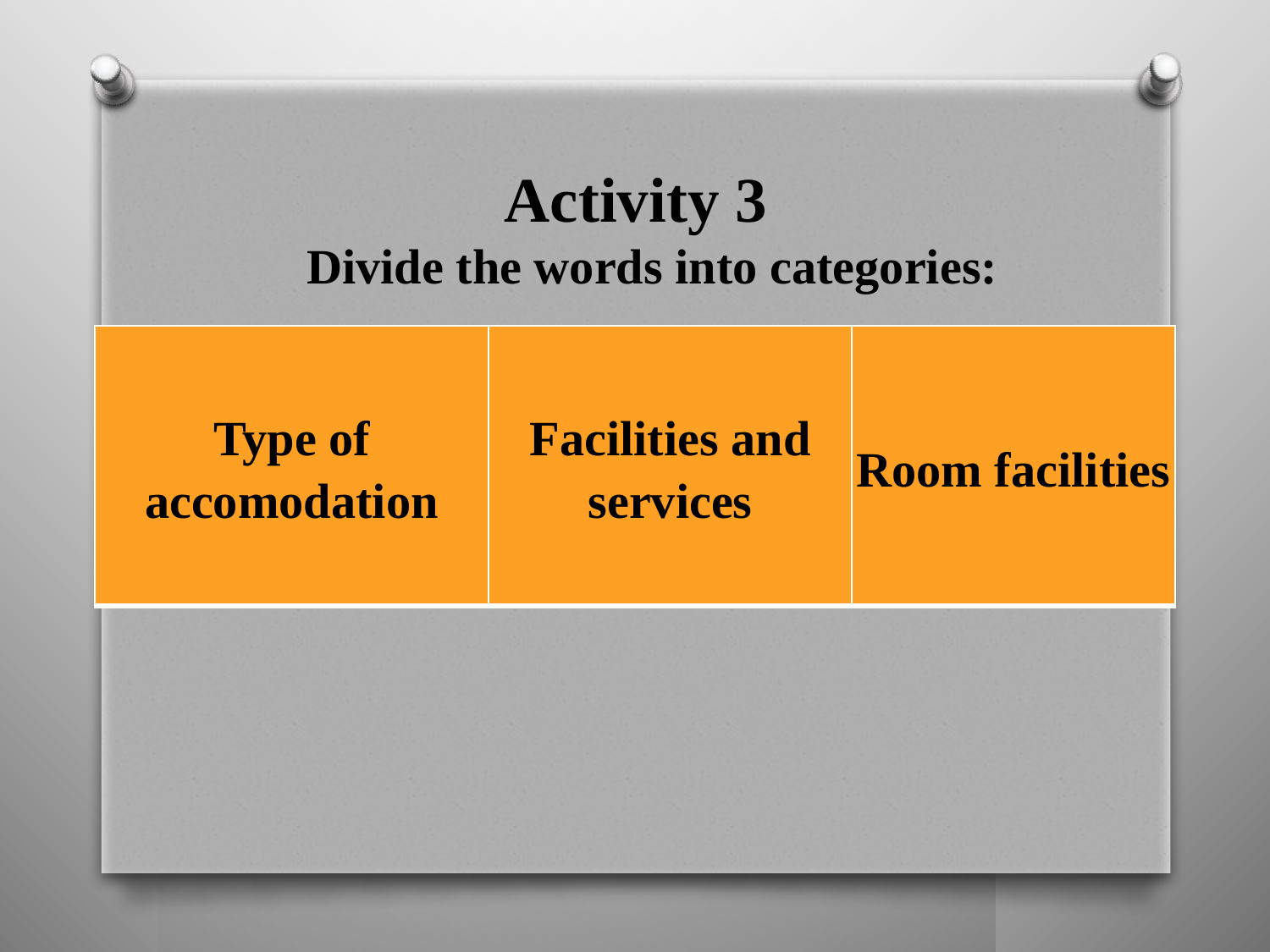

# Activity 3
Divide the words into categories:
| Type of accomodation | Facilities and services | Room facilities |
| --- | --- | --- |